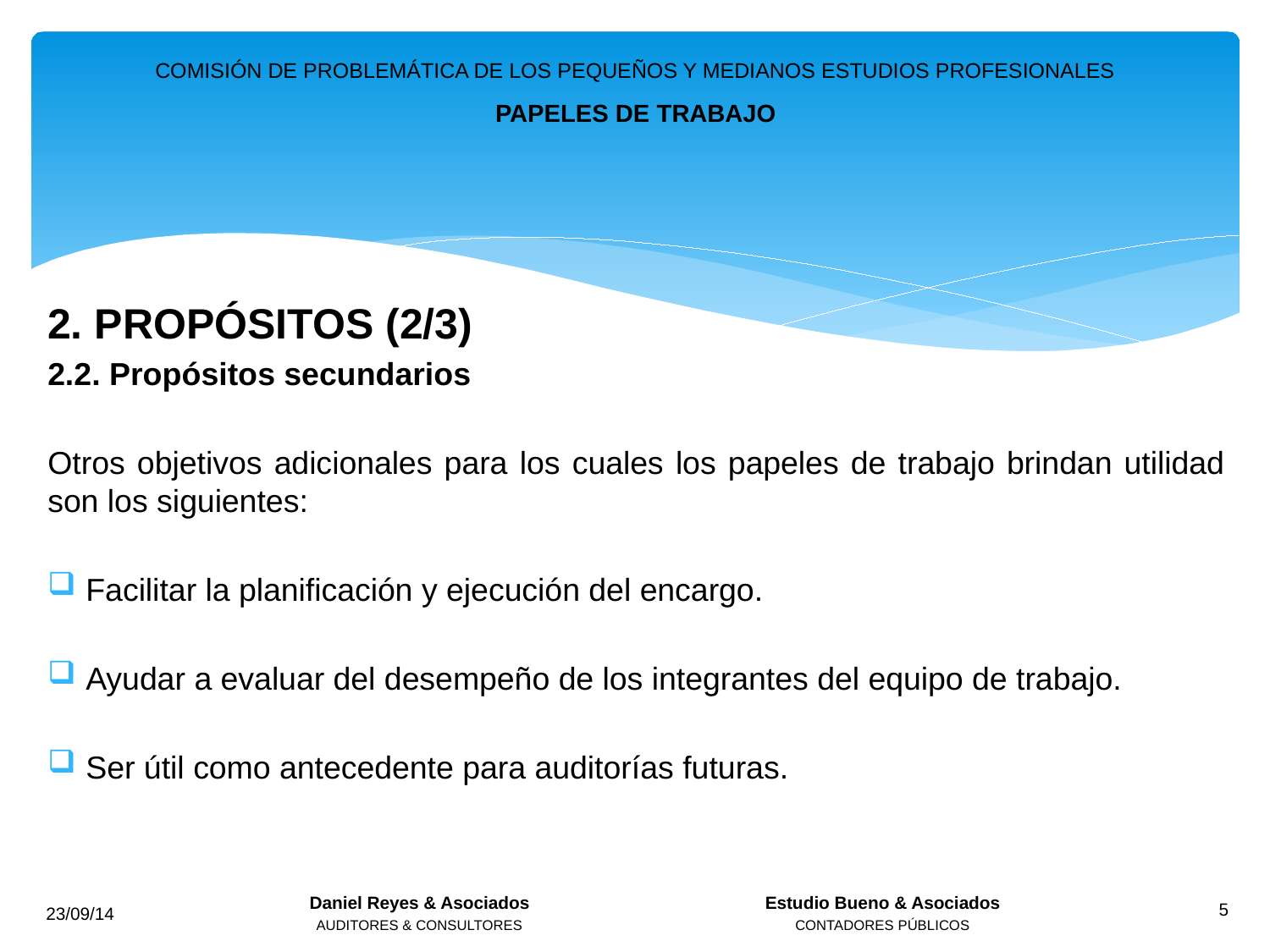

COMISIÓN DE PROBLEMÁTICA DE LOS PEQUEÑOS Y MEDIANOS ESTUDIOS PROFESIONALES
PAPELES DE TRABAJO
2. PROPÓSITOS (2/3)
2.2. Propósitos secundarios

Otros objetivos adicionales para los cuales los papeles de trabajo brindan utilidad son los siguientes:

Facilitar la planificación y ejecución del encargo.

Ayudar a evaluar del desempeño de los integrantes del equipo de trabajo.

Ser útil como antecedente para auditorías futuras.

Daniel Reyes & Asociados
AUDITORES & CONSULTORES
Estudio Bueno & Asociados
CONTADORES PÚBLICOS
23/09/14
5